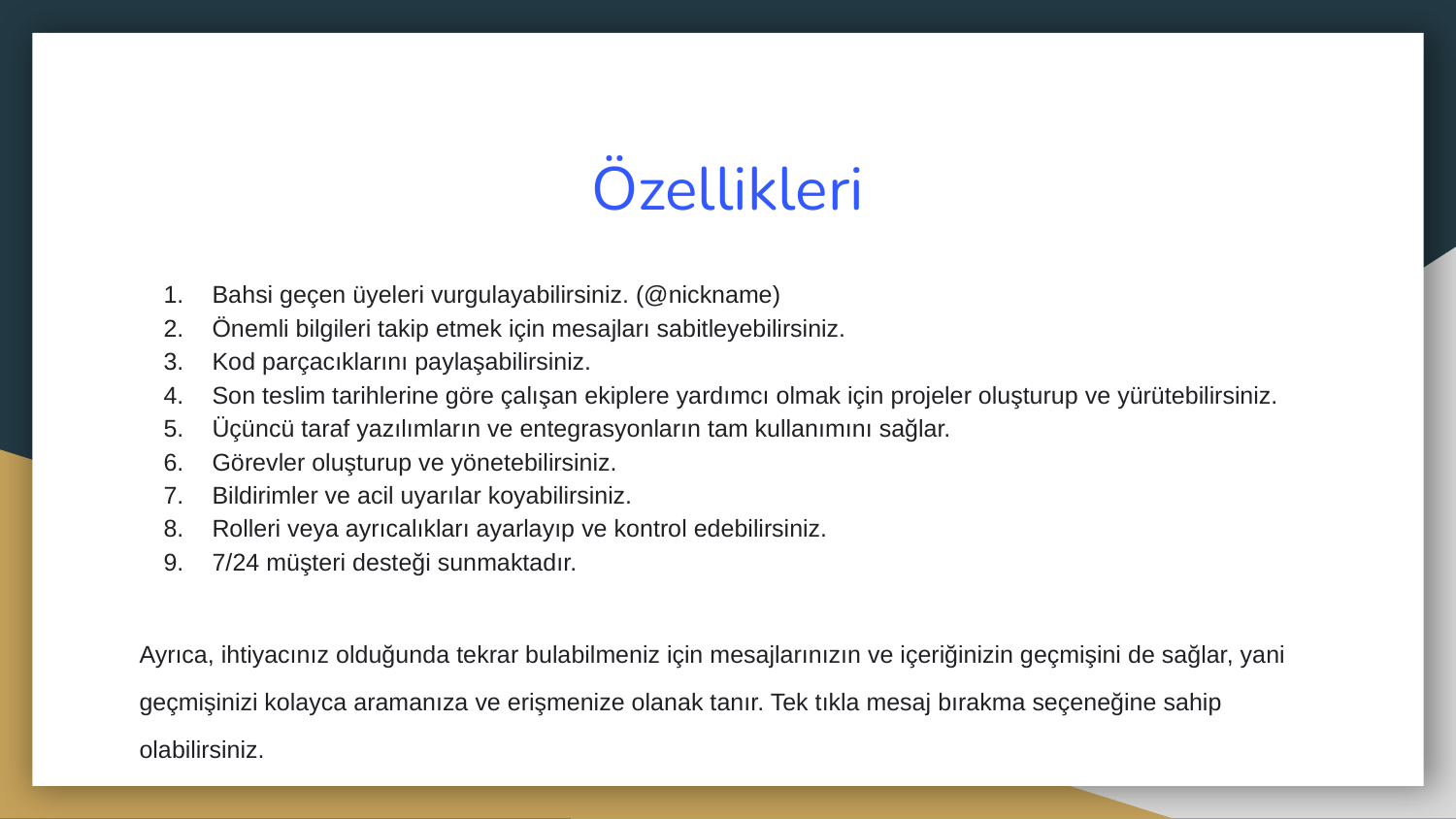

# Özellikleri
Bahsi geçen üyeleri vurgulayabilirsiniz. (@nickname)
Önemli bilgileri takip etmek için mesajları sabitleyebilirsiniz.
Kod parçacıklarını paylaşabilirsiniz.
Son teslim tarihlerine göre çalışan ekiplere yardımcı olmak için projeler oluşturup ve yürütebilirsiniz.
Üçüncü taraf yazılımların ve entegrasyonların tam kullanımını sağlar.
Görevler oluşturup ve yönetebilirsiniz.
Bildirimler ve acil uyarılar koyabilirsiniz.
Rolleri veya ayrıcalıkları ayarlayıp ve kontrol edebilirsiniz.
7/24 müşteri desteği sunmaktadır.
Ayrıca, ihtiyacınız olduğunda tekrar bulabilmeniz için mesajlarınızın ve içeriğinizin geçmişini de sağlar, yani geçmişinizi kolayca aramanıza ve erişmenize olanak tanır. Tek tıkla mesaj bırakma seçeneğine sahip olabilirsiniz.